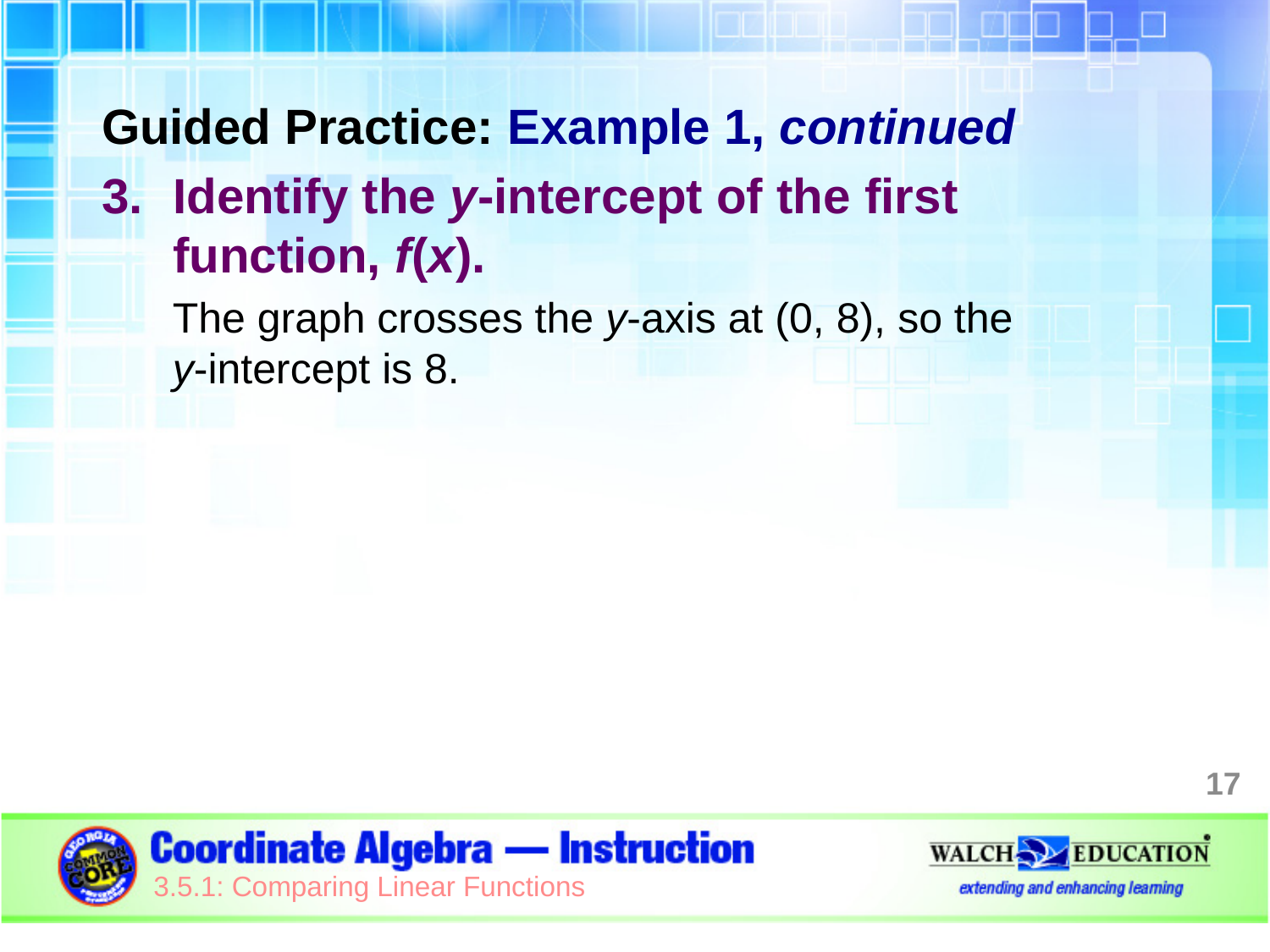

Guided Practice: Example 1, continued
Identify the y-intercept of the first function, f(x).
The graph crosses the y-axis at (0, 8), so the
y-intercept is 8.

17
3.5.1: Comparing Linear Functions